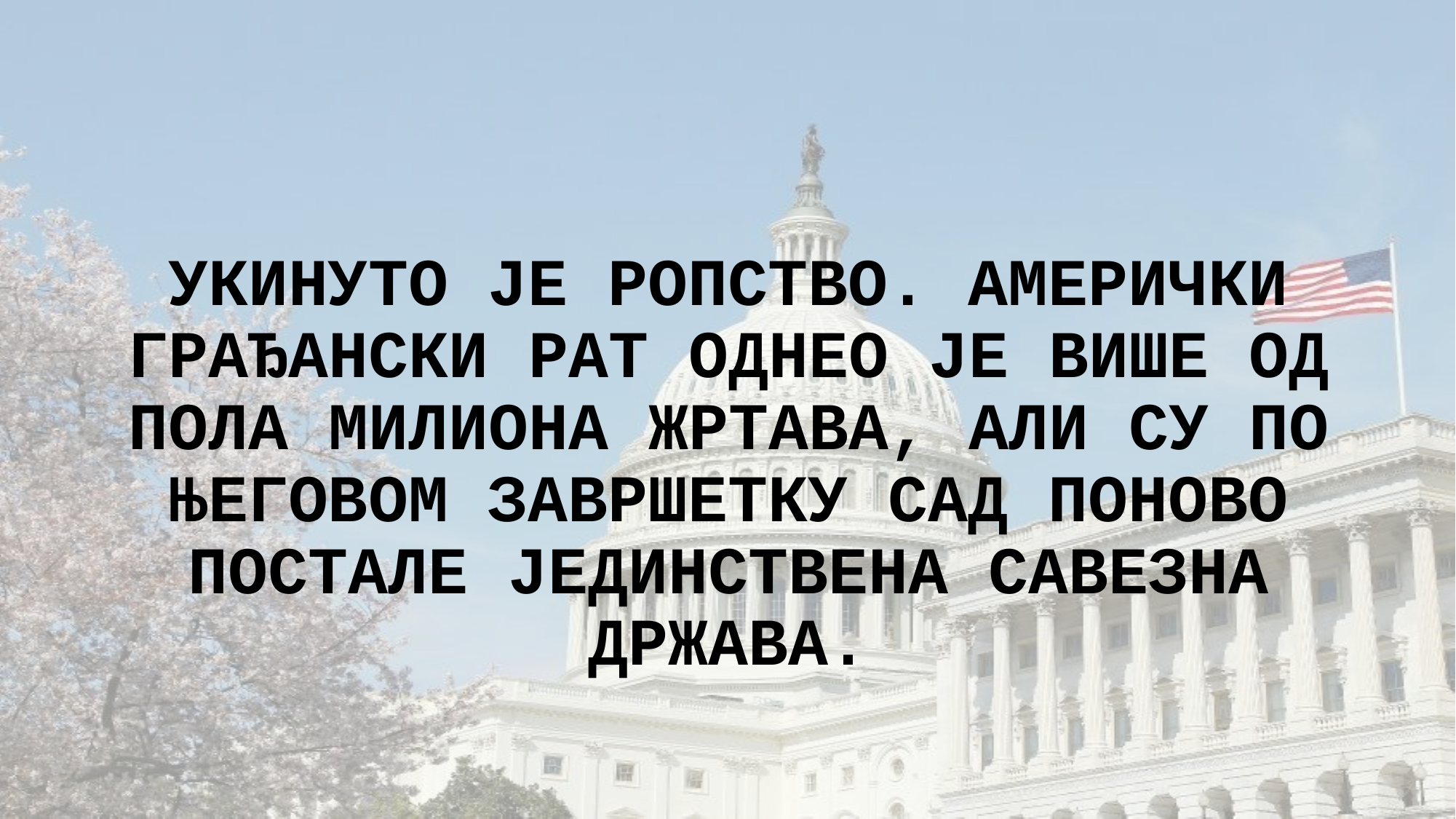

# УКИНУТО ЈЕ РОПСТВО. АМЕРИЧКИ ГРАЂАНСКИ РАТ ОДНЕО ЈЕ ВИШЕ ОД ПОЛА МИЛИОНА ЖРТАВА, АЛИ СУ ПО ЊЕГОВОМ ЗАВРШЕТКУ САД ПОНОВО ПОСТАЛЕ ЈЕДИНСТВЕНА САВЕЗНА ДРЖАВА.